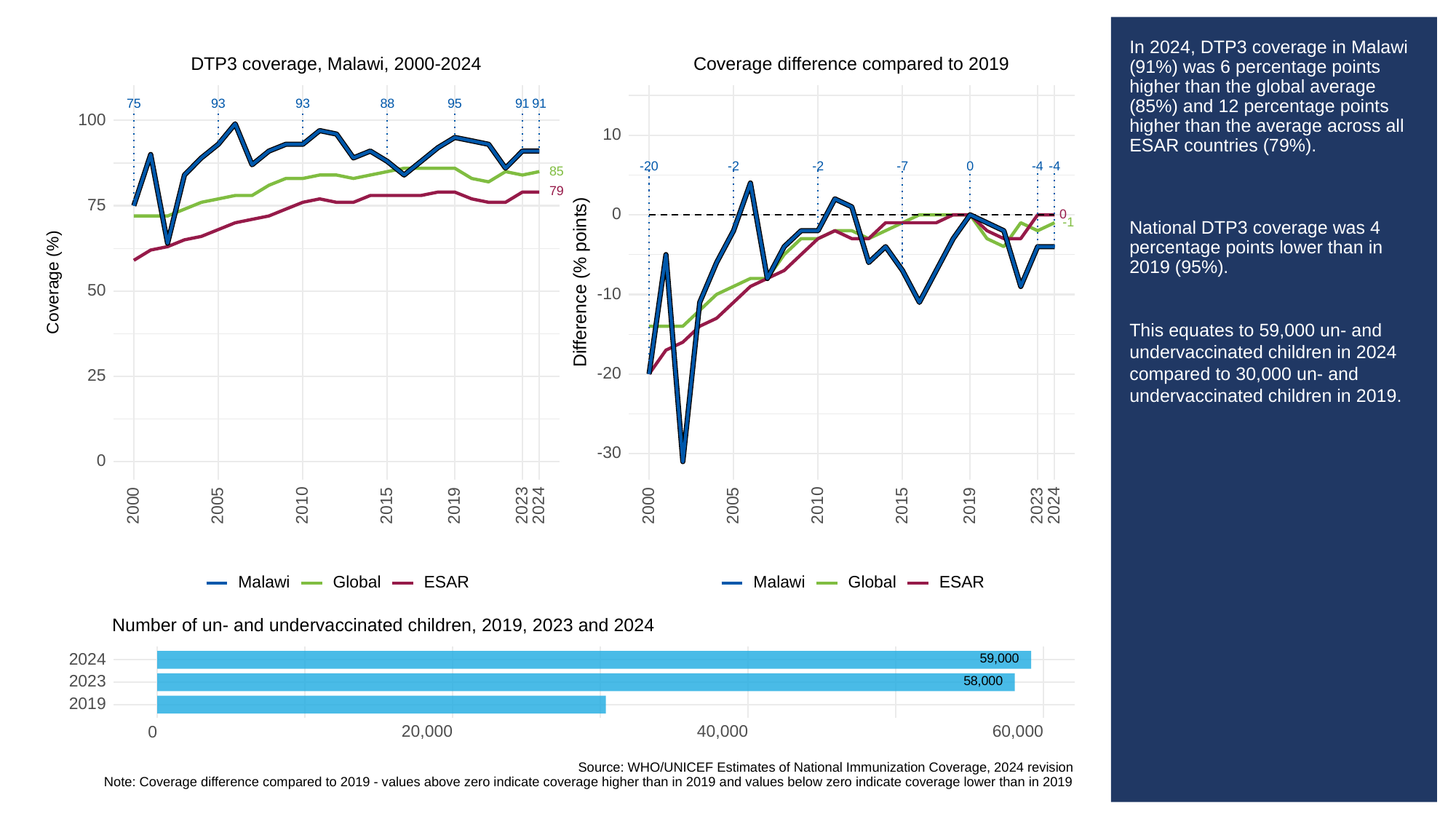

# In 2024, DTP3 coverage in Malawi (91%) was 6 percentage points higher than the global average (85%) and 12 percentage points higher than the average across all ESAR countries (79%).

National DTP3 coverage was 4 percentage points lower than in 2019 (95%).

This equates to 59,000 un- and undervaccinated children in 2024 compared to 30,000 un- and undervaccinated children in 2019.

Coverage difference compared to 2019
DTP3 coverage, Malawi, 2000-2024

93
93
88
95
91
91
75

100

10

-20
0
-2
-2
-4
-4
-7

85

79

75

0
0

-1

Difference (% points)
Coverage (%)
50
-10

-20
25

-30

0

2023
2023
2000
2005
2010
2015
2019
2024
2000
2005
2010
2015
2019
2024
Global
ESAR
Global
ESAR
Malawi
Malawi

Number of un- and undervaccinated children, 2019, 2023 and 2024

59,000
2024

58,000
2023

2019

20,000
40,000
60,000
0
Source: WHO/UNICEF Estimates of National Immunization Coverage, 2024 revision
Note: Coverage difference compared to 2019 - values above zero indicate coverage higher than in 2019 and values below zero indicate coverage lower than in 2019